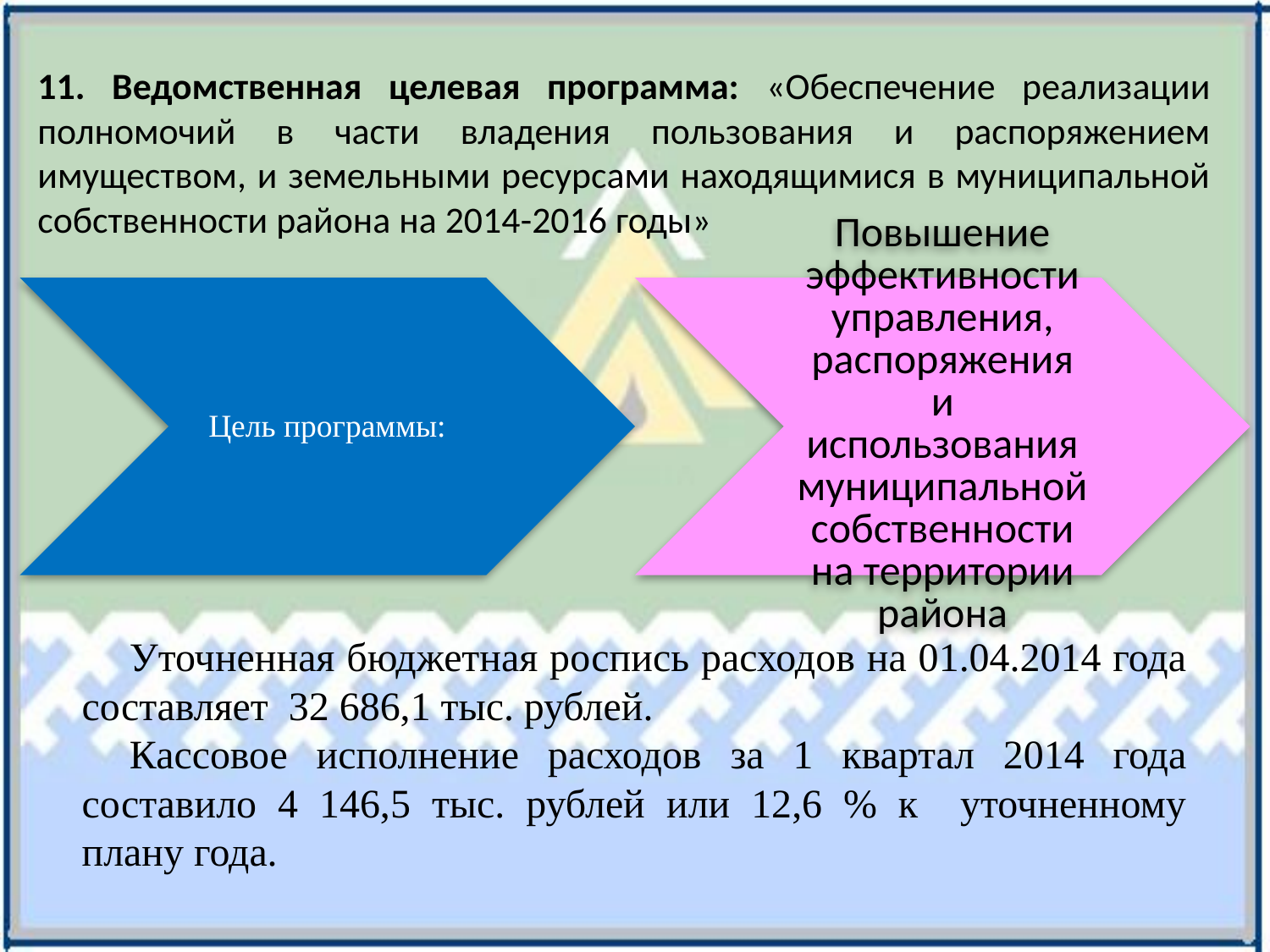

11. Ведомственная целевая программа: «Обеспечение реализации полномочий в части владения пользования и распоряжением имуществом, и земельными ресурсами находящимися в муниципальной собственности района на 2014-2016 годы»
Цель программы:
Уточненная бюджетная роспись расходов на 01.04.2014 года составляет  32 686,1 тыс. рублей.
Кассовое исполнение расходов за 1 квартал 2014 года составило 4 146,5 тыс. рублей или 12,6 % к  уточненному плану года.